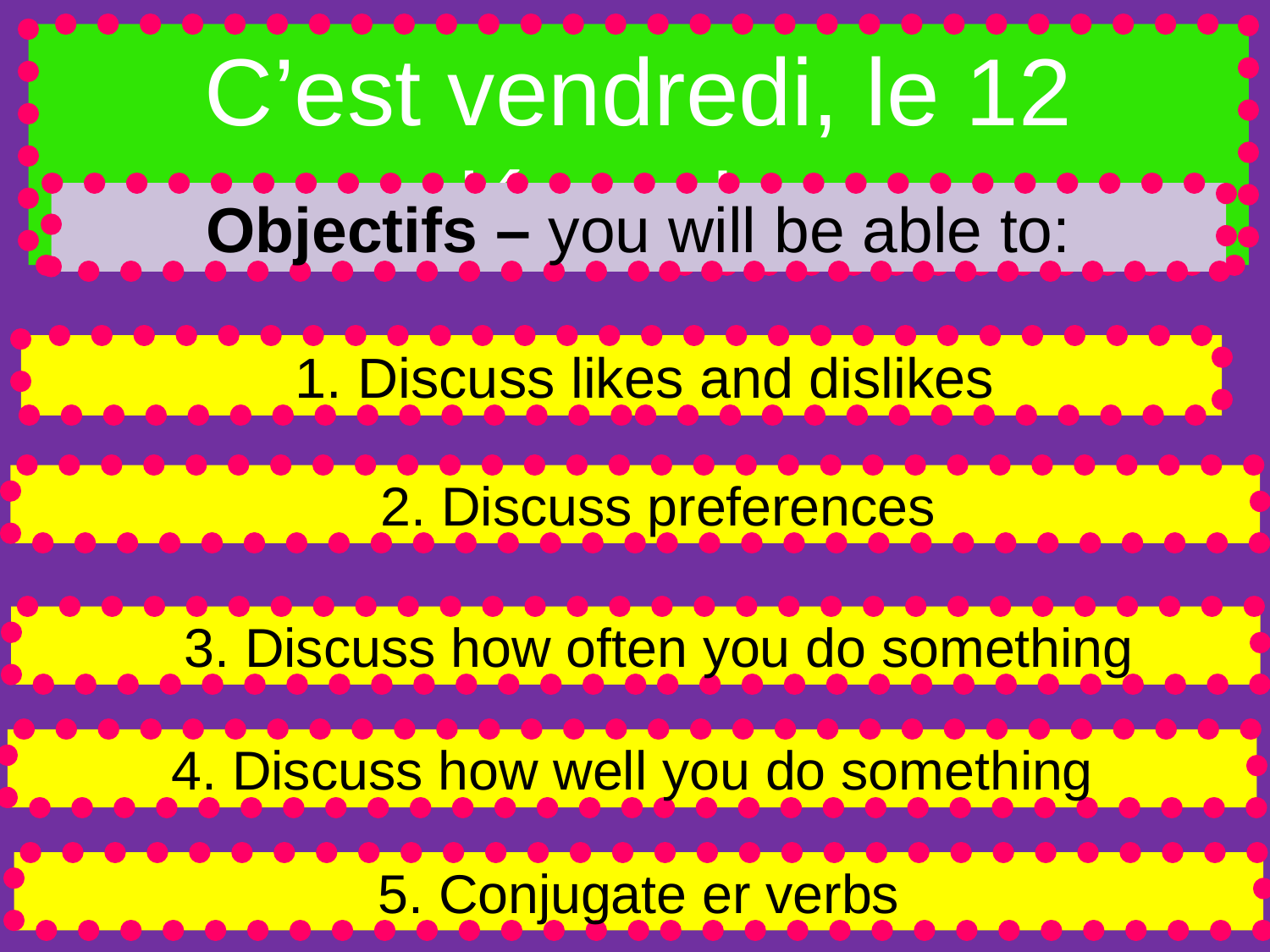

C’est vendredi, le 12 décembre
Objectifs – you will be able to:
   1. Discuss likes and dislikes
   2. Discuss preferences
   3. Discuss how often you do something
4. Discuss how well you do something
5. Conjugate er verbs